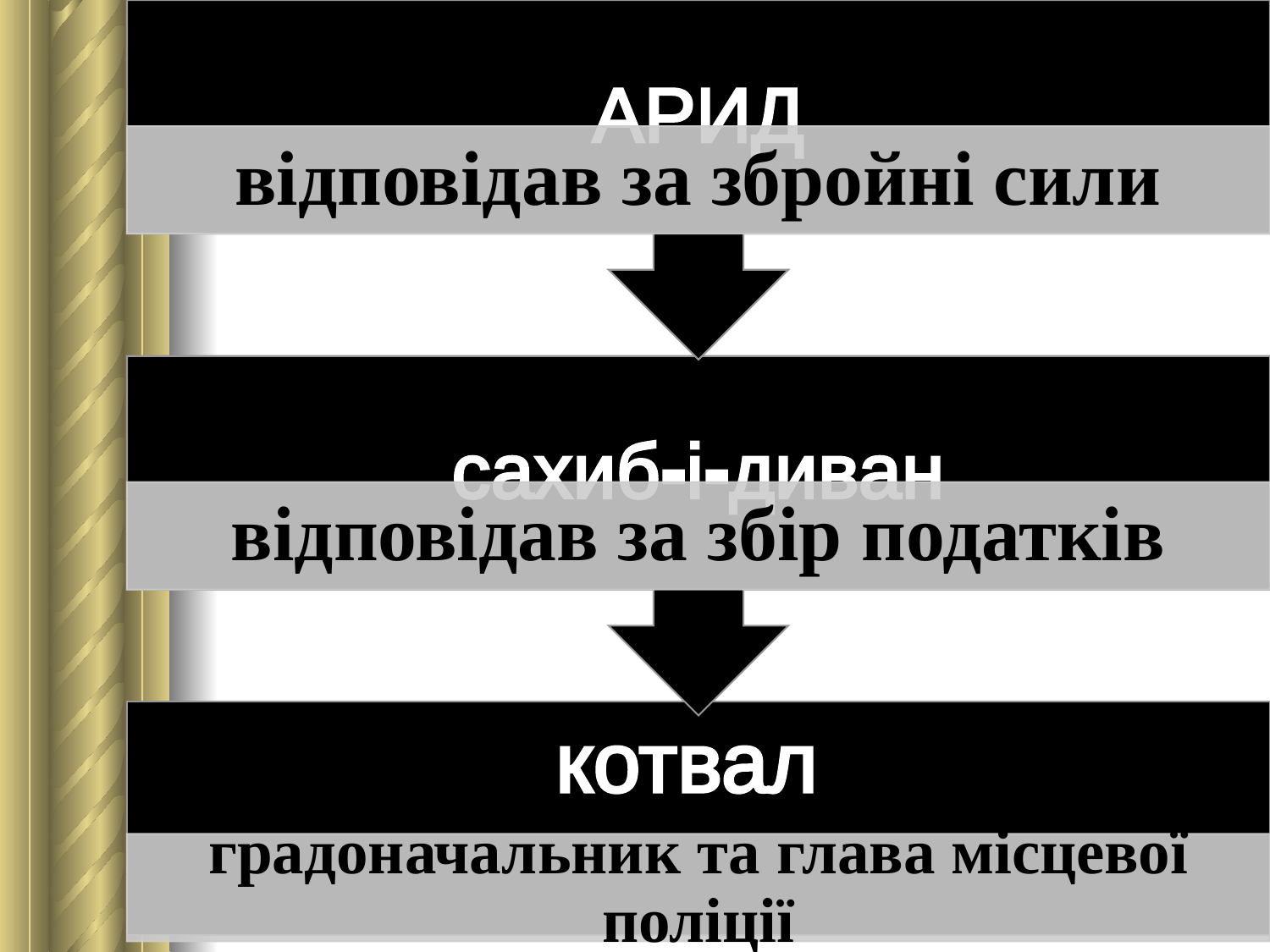

котвал
градоначальник та глава місцевої поліції
сахиб-і-диван
відповідав за збір податків
АРИД
відповідав за збройні сили